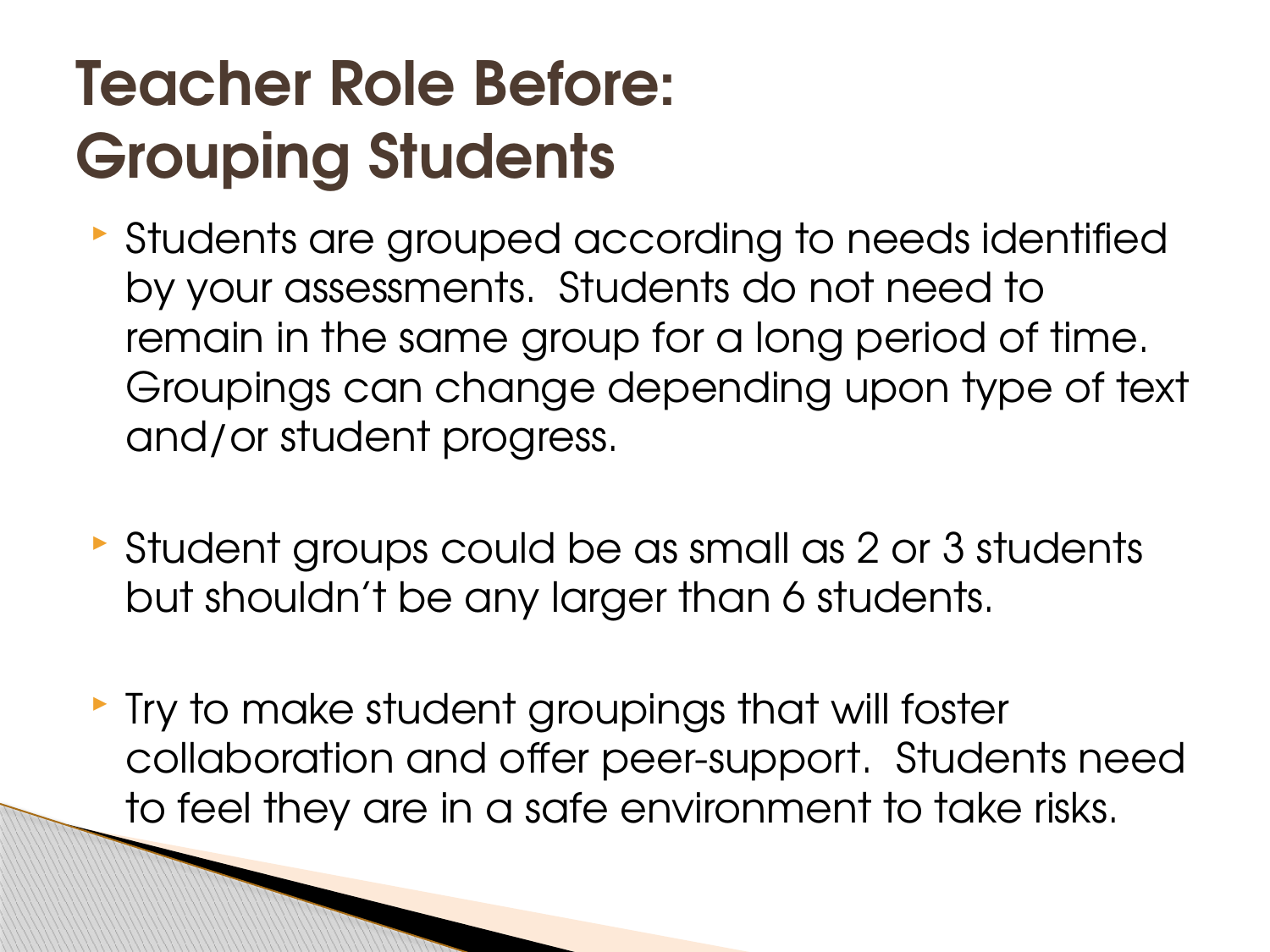

# Teacher Role Before: Grouping Students
Students are grouped according to needs identified by your assessments.  Students do not need to remain in the same group for a long period of time.  Groupings can change depending upon type of text and/or student progress.

Student groups could be as small as 2 or 3 students but shouldn’t be any larger than 6 students.

Try to make student groupings that will foster collaboration and offer peer-support.  Students need to feel they are in a safe environment to take risks.